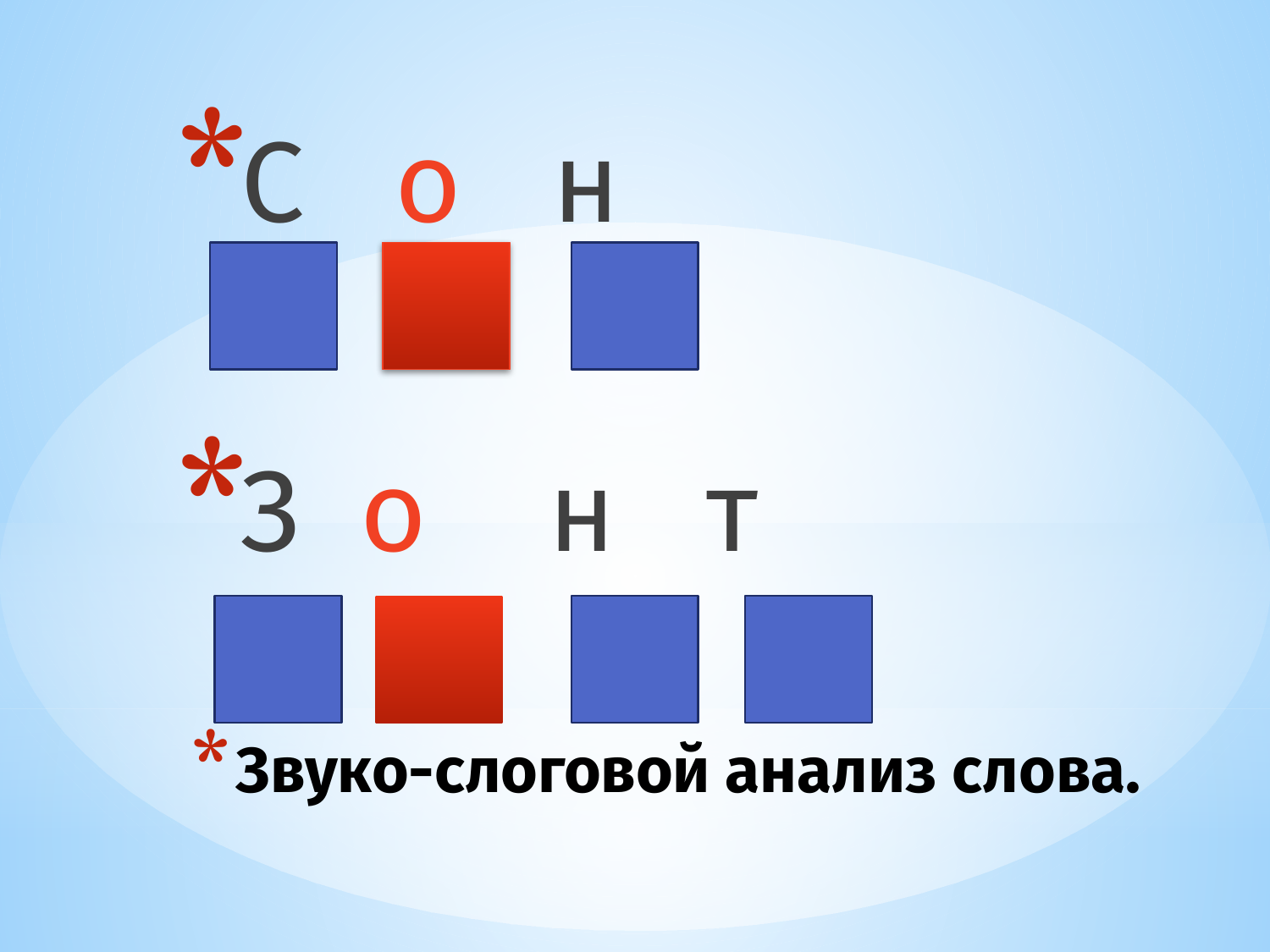

С   о   н

З  о    н   т

# Звуко-слоговой анализ слова.